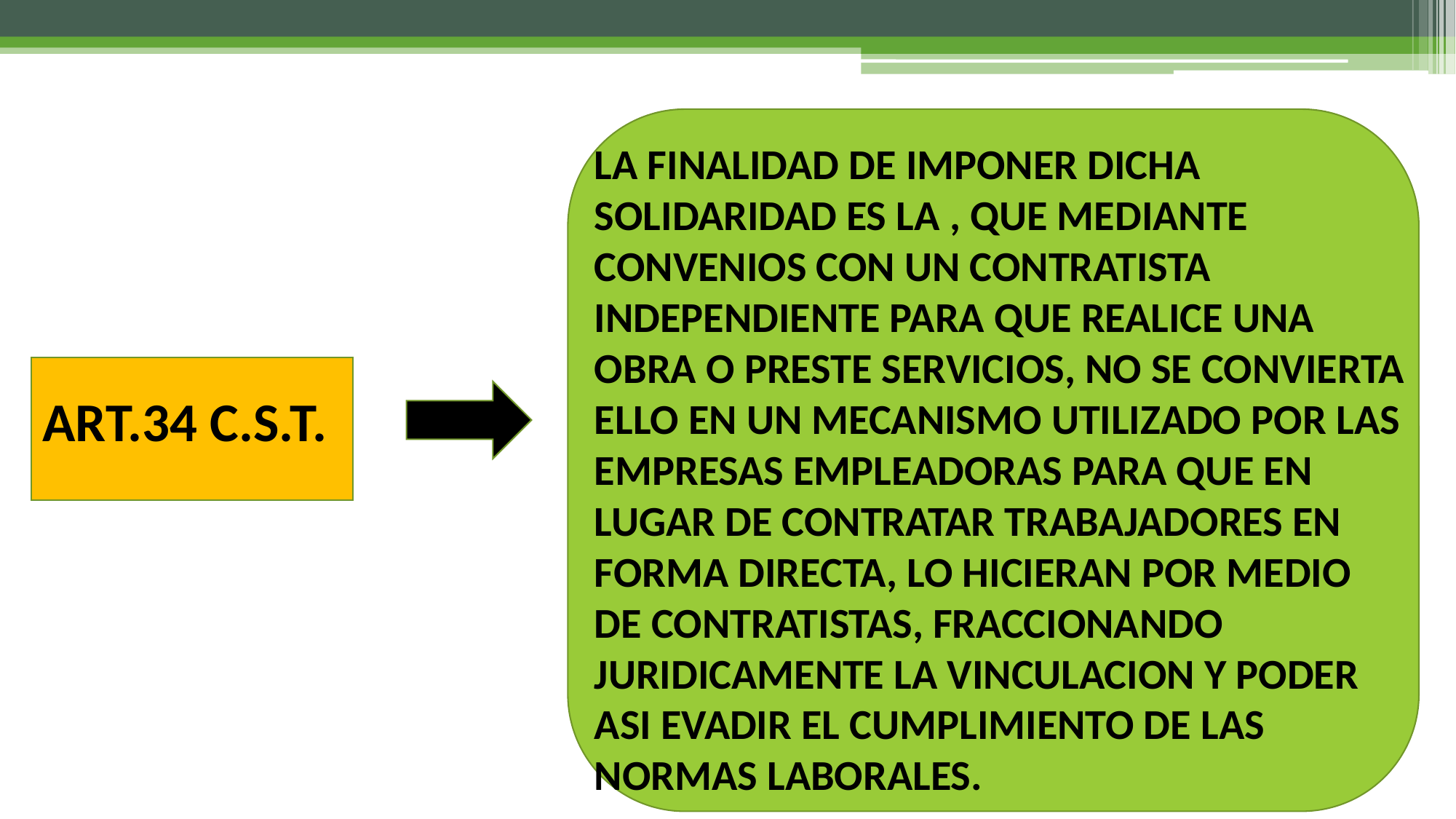

LA FINALIDAD DE IMPONER DICHA SOLIDARIDAD ES LA , QUE MEDIANTE CONVENIOS CON UN CONTRATISTA INDEPENDIENTE PARA QUE REALICE UNA OBRA O PRESTE SERVICIOS, NO SE CONVIERTA ELLO EN UN MECANISMO UTILIZADO POR LAS EMPRESAS EMPLEADORAS PARA QUE EN LUGAR DE CONTRATAR TRABAJADORES EN FORMA DIRECTA, LO HICIERAN POR MEDIO DE CONTRATISTAS, FRACCIONANDO JURIDICAMENTE LA VINCULACION Y PODER ASI EVADIR EL CUMPLIMIENTO DE LAS NORMAS LABORALES.

ART.34 C.S.T.